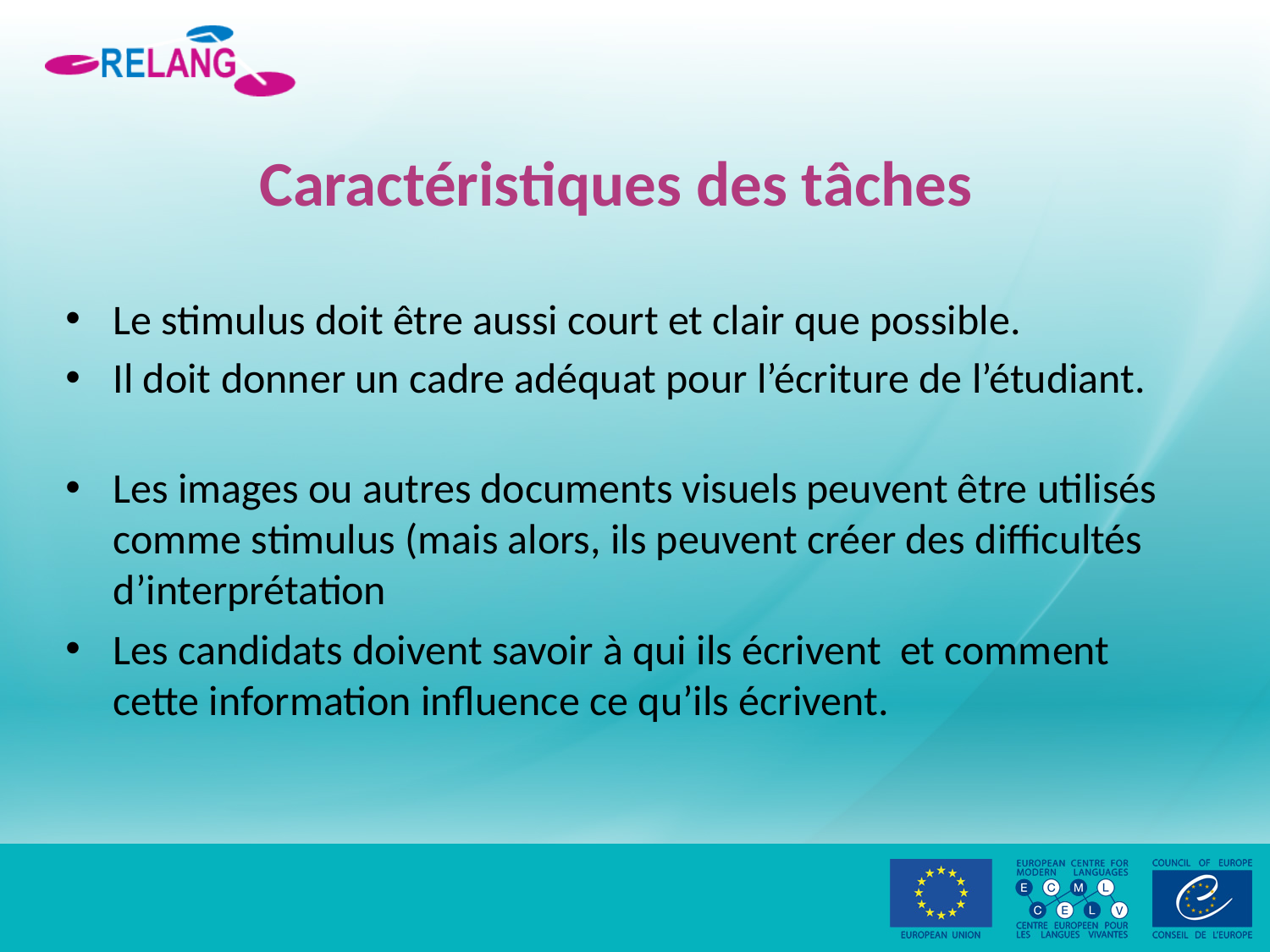

# Caractéristiques des tâches
Le stimulus doit être aussi court et clair que possible.
Il doit donner un cadre adéquat pour l’écriture de l’étudiant.
Les images ou autres documents visuels peuvent être utilisés comme stimulus (mais alors, ils peuvent créer des difficultés d’interprétation
Les candidats doivent savoir à qui ils écrivent  et comment cette information influence ce qu’ils écrivent.